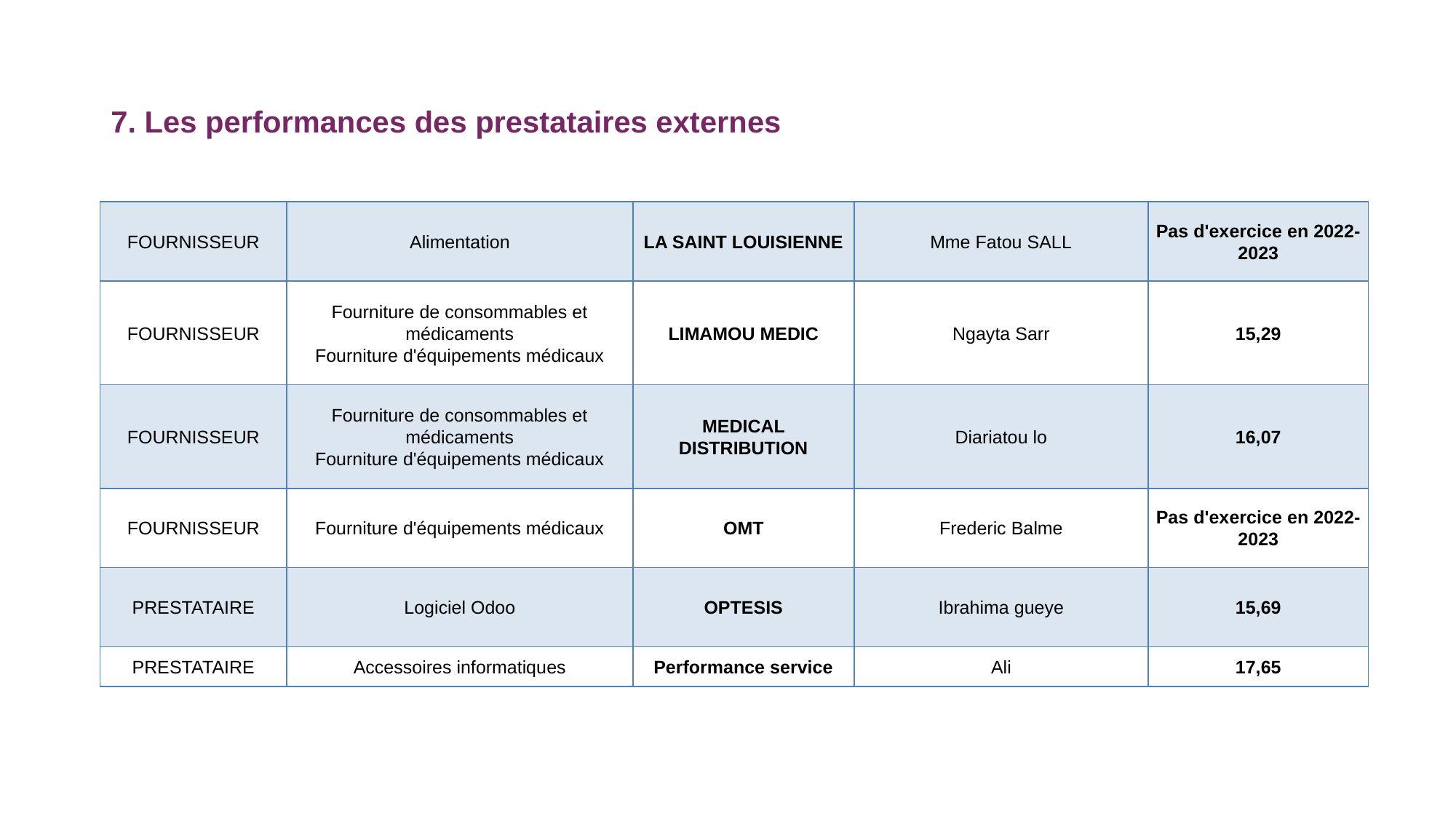

# 7. Les performances des prestataires externes
| FOURNISSEUR | Alimentation | LA SAINT LOUISIENNE | Mme Fatou SALL | Pas d'exercice en 2022-2023 |
| --- | --- | --- | --- | --- |
| FOURNISSEUR | Fourniture de consommables et médicaments Fourniture d'équipements médicaux | LIMAMOU MEDIC | Ngayta Sarr | 15,29 |
| FOURNISSEUR | Fourniture de consommables et médicaments Fourniture d'équipements médicaux | MEDICAL DISTRIBUTION | Diariatou lo | 16,07 |
| FOURNISSEUR | Fourniture d'équipements médicaux | OMT | Frederic Balme | Pas d'exercice en 2022-2023 |
| PRESTATAIRE | Logiciel Odoo | OPTESIS | Ibrahima gueye | 15,69 |
| PRESTATAIRE | Accessoires informatiques | Performance service | Ali | 17,65 |